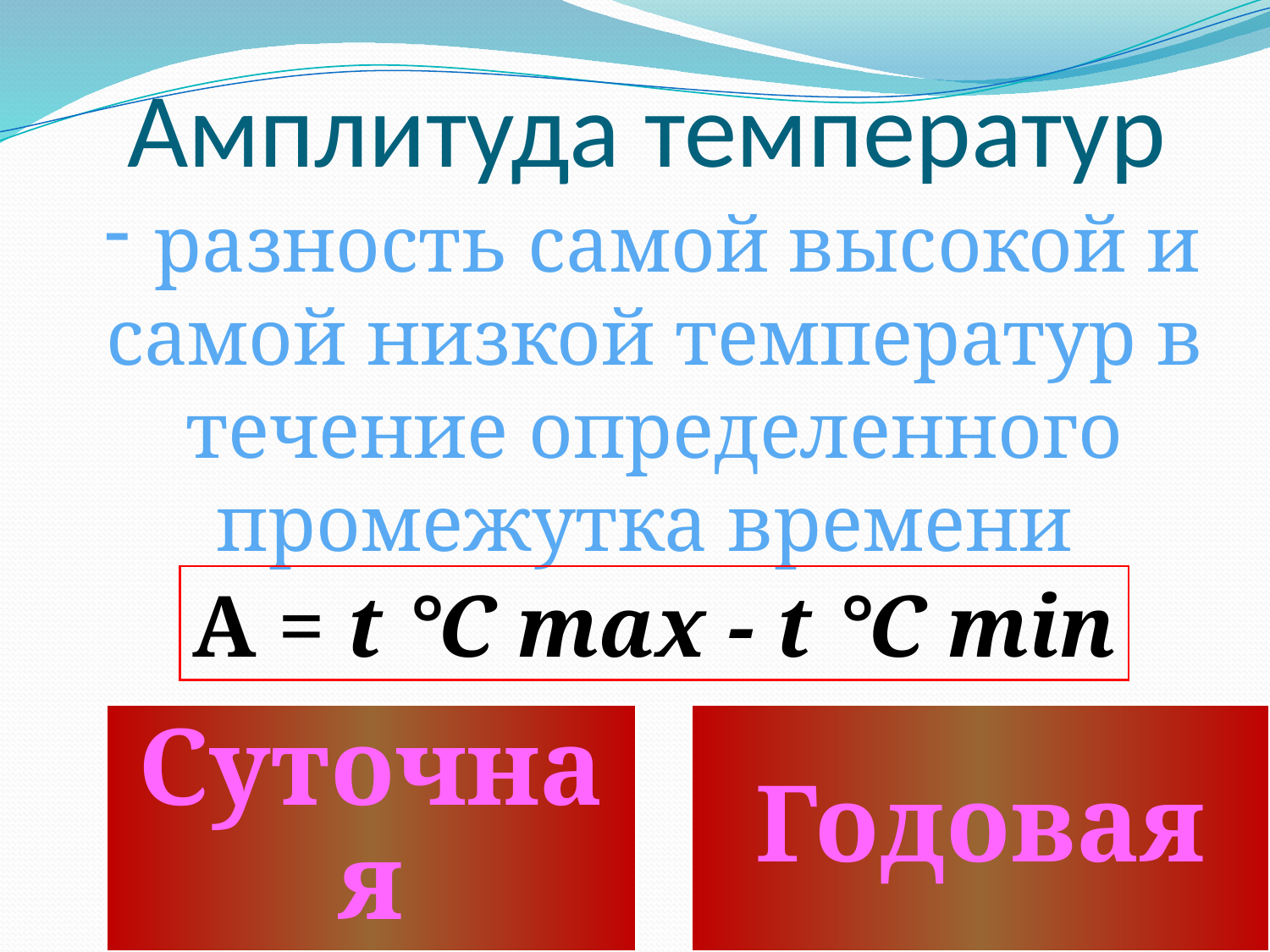

# Амплитуда температур
 разность самой высокой и самой низкой температур в течение определенного промежутка времени
А = t °С max - t °С min
Суточная
Годовая